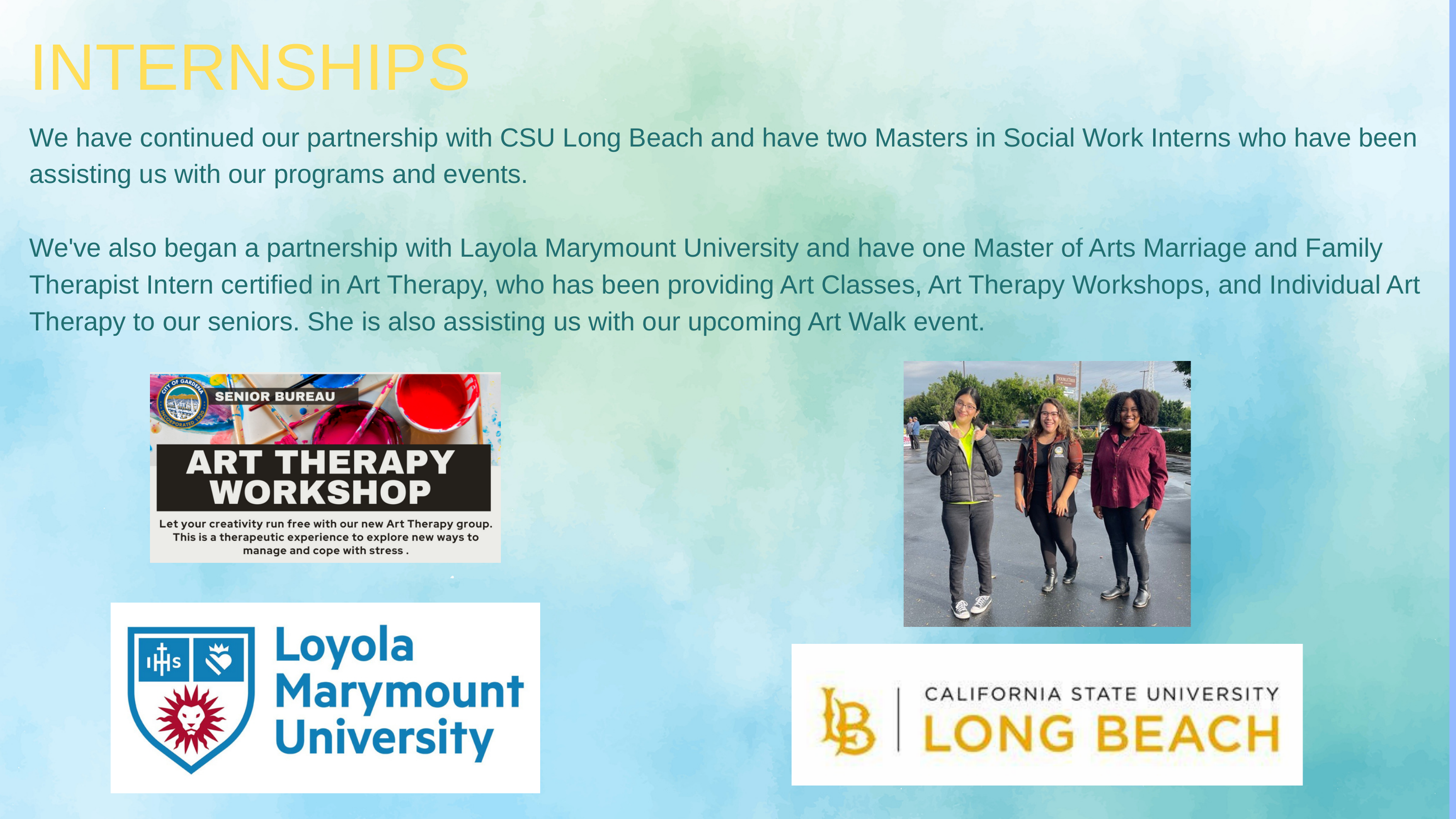

INTERNSHIPS
We have continued our partnership with CSU Long Beach and have two Masters in Social Work Interns who have been assisting us with our programs and events.

We've also began a partnership with Layola Marymount University and have one Master of Arts Marriage and Family Therapist Intern certified in Art Therapy, who has been providing Art Classes, Art Therapy Workshops, and Individual Art Therapy to our seniors. She is also assisting us with our upcoming Art Walk event.